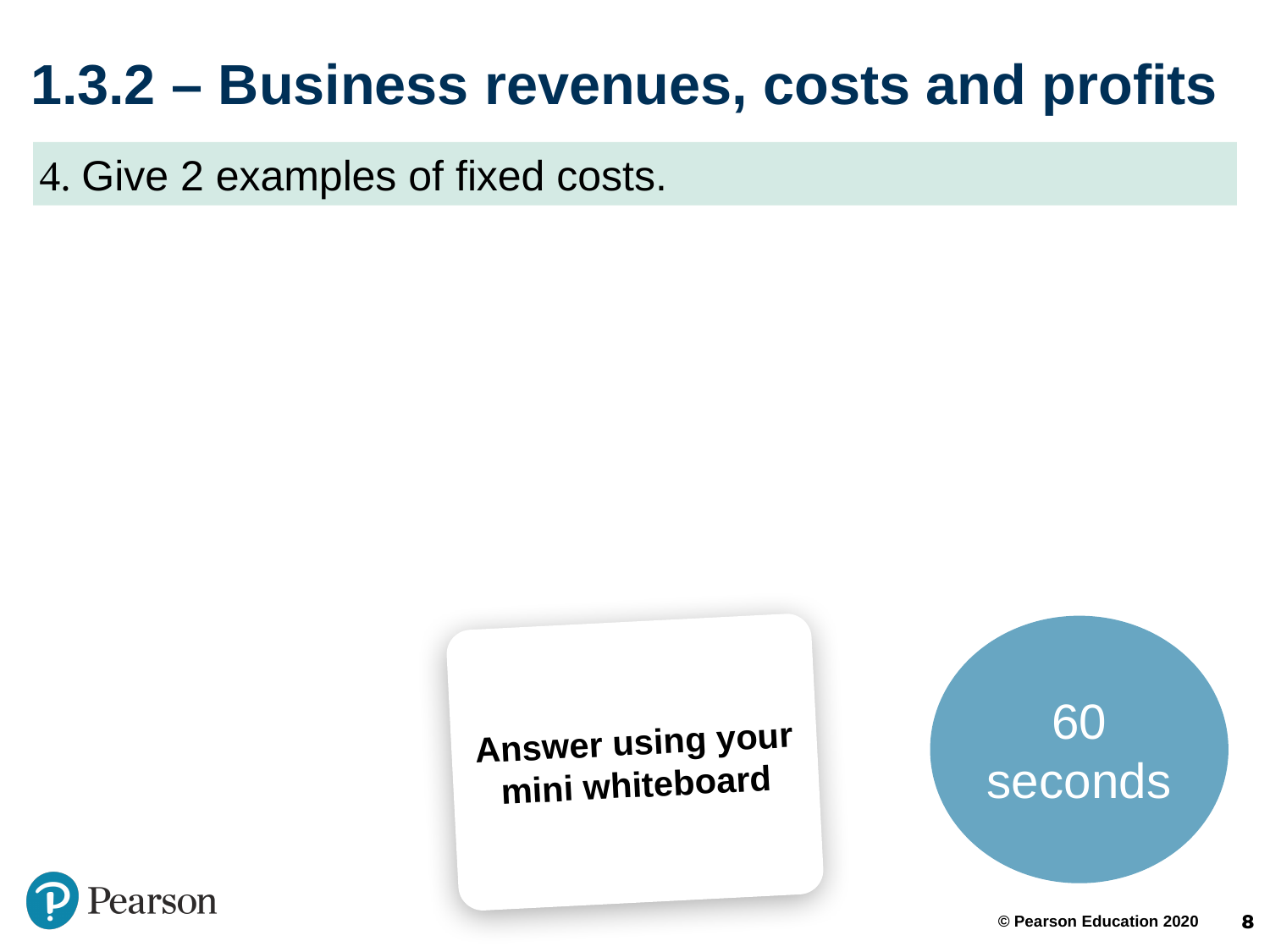

# 1.3.2 – Business revenues, costs and profits
4. Give 2 examples of fixed costs.

60 seconds

Answer using your mini whiteboard

8